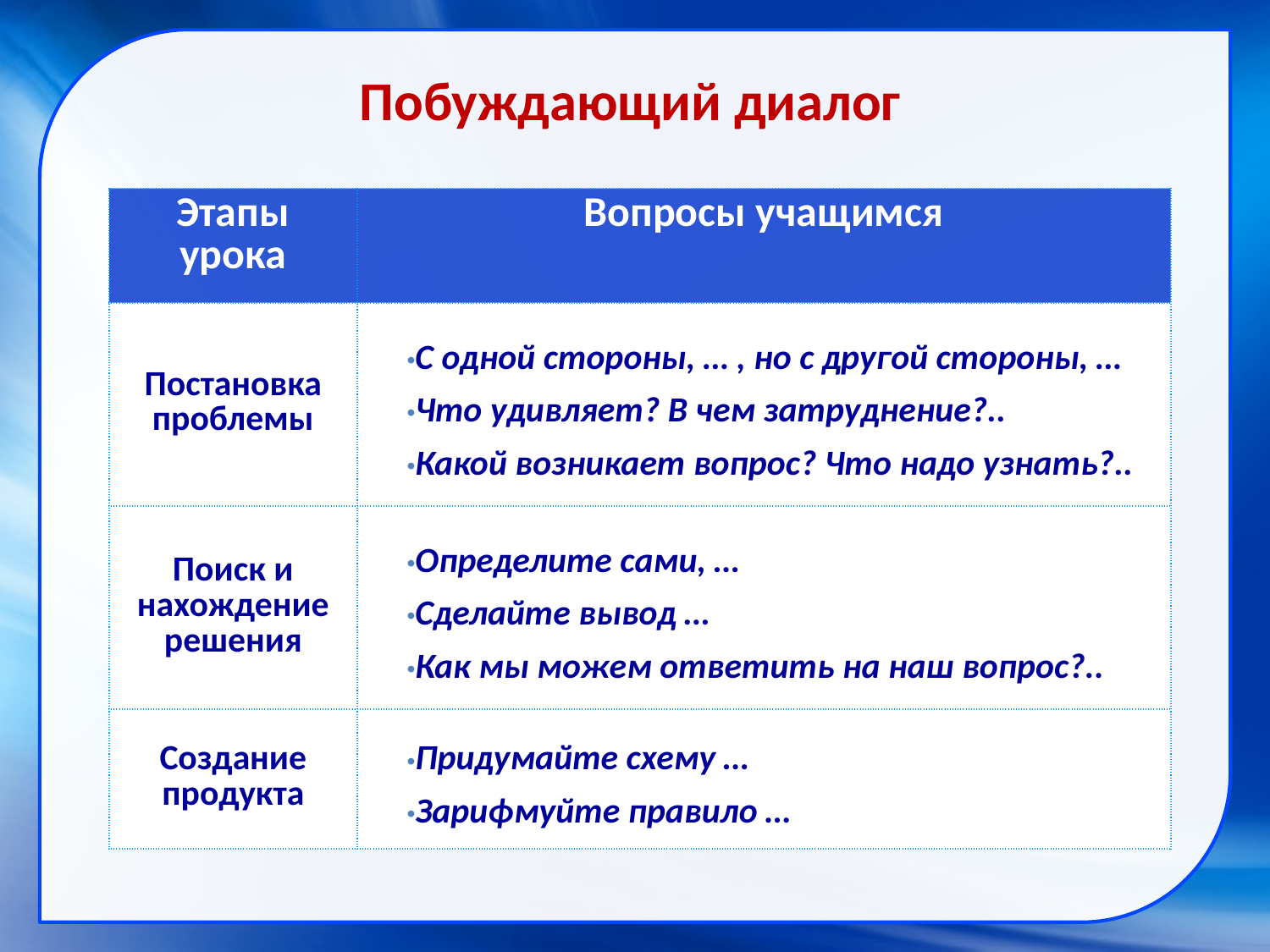

Побуждающий диалог
| Этапы урока | Вопросы учащимся |
| --- | --- |
| Постановка проблемы | С одной стороны, … , но с другой стороны, … Что удивляет? В чем затруднение?.. Какой возникает вопрос? Что надо узнать?.. |
| Поиск и нахождение решения | Определите сами, … Сделайте вывод … Как мы можем ответить на наш вопрос?.. |
| Создание продукта | Придумайте схему … Зарифмуйте правило … |